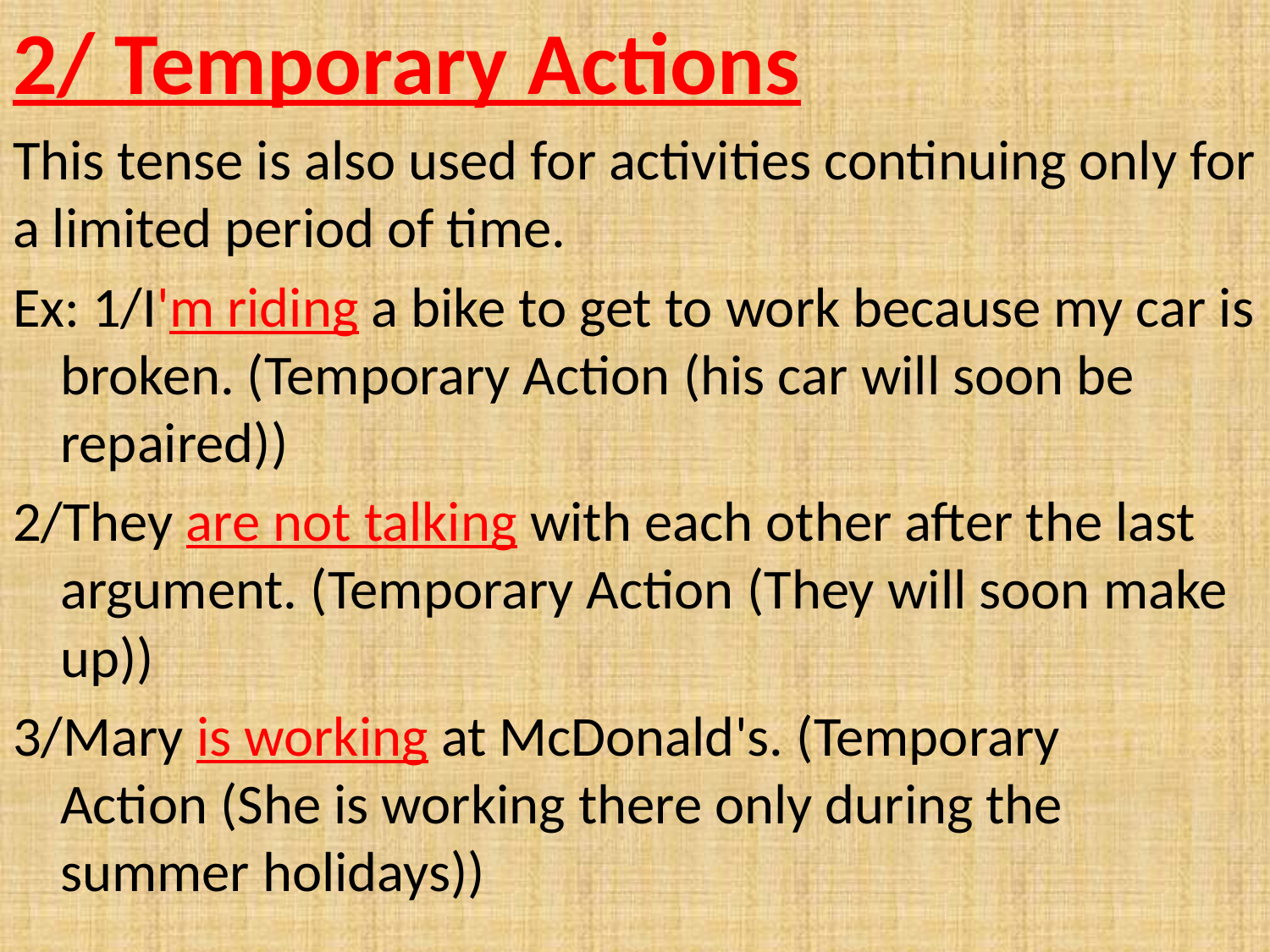

2/ Temporary Actions
This tense is also used for activities continuing only for a limited period of time.
Ex: 1/I'm riding a bike to get to work because my car is broken. (Temporary Action (his car will soon be repaired))
2/They are not talking with each other after the last argument. (Temporary Action (They will soon make up))
3/Mary is working at McDonald's. (Temporary Action (She is working there only during the summer holidays))